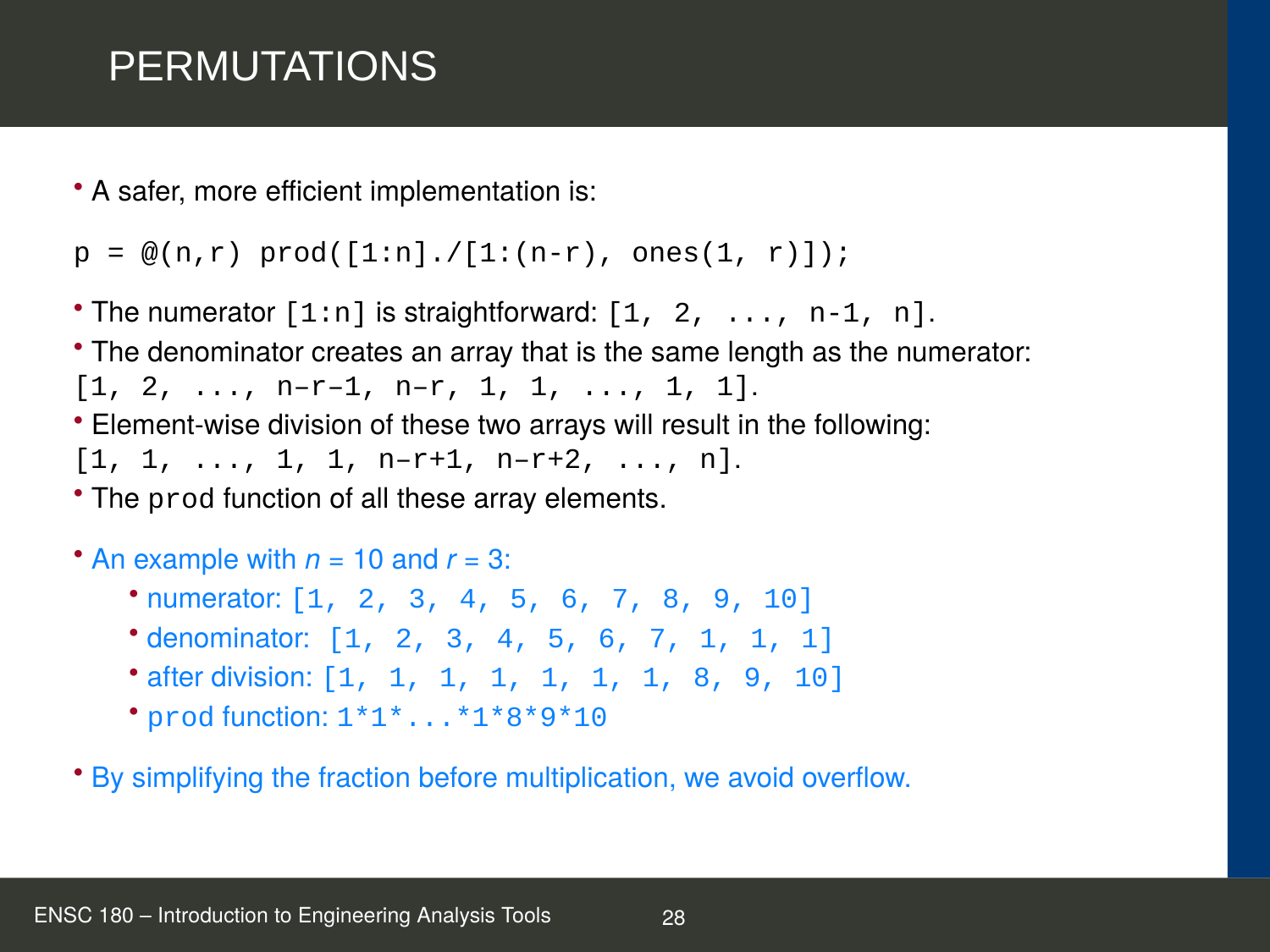

# PERMUTATIONS
 A safer, more efficient implementation is:
p = @(n,r) prod([1:n]./[1:(n-r), ones(1, r)]);
 The numerator [1:n] is straightforward: [1, 2, ..., n-1, n].
 The denominator creates an array that is the same length as the numerator:
[1, 2, ..., n–r–1, n–r, 1, 1, ..., 1, 1].
 Element-wise division of these two arrays will result in the following:
[1, 1, ..., 1, 1, n–r+1, n–r+2, ..., n].
 The prod function of all these array elements.
 An example with n = 10 and r = 3:
 numerator: [1, 2, 3, 4, 5, 6, 7, 8, 9, 10]
 denominator: [1, 2, 3, 4, 5, 6, 7, 1, 1, 1]
 after division: [1, 1, 1, 1, 1, 1, 1, 8, 9, 10]
 prod function: 1*1*...*1*8*9*10
 By simplifying the fraction before multiplication, we avoid overflow.

ENSC 180 – Introduction to Engineering Analysis Tools